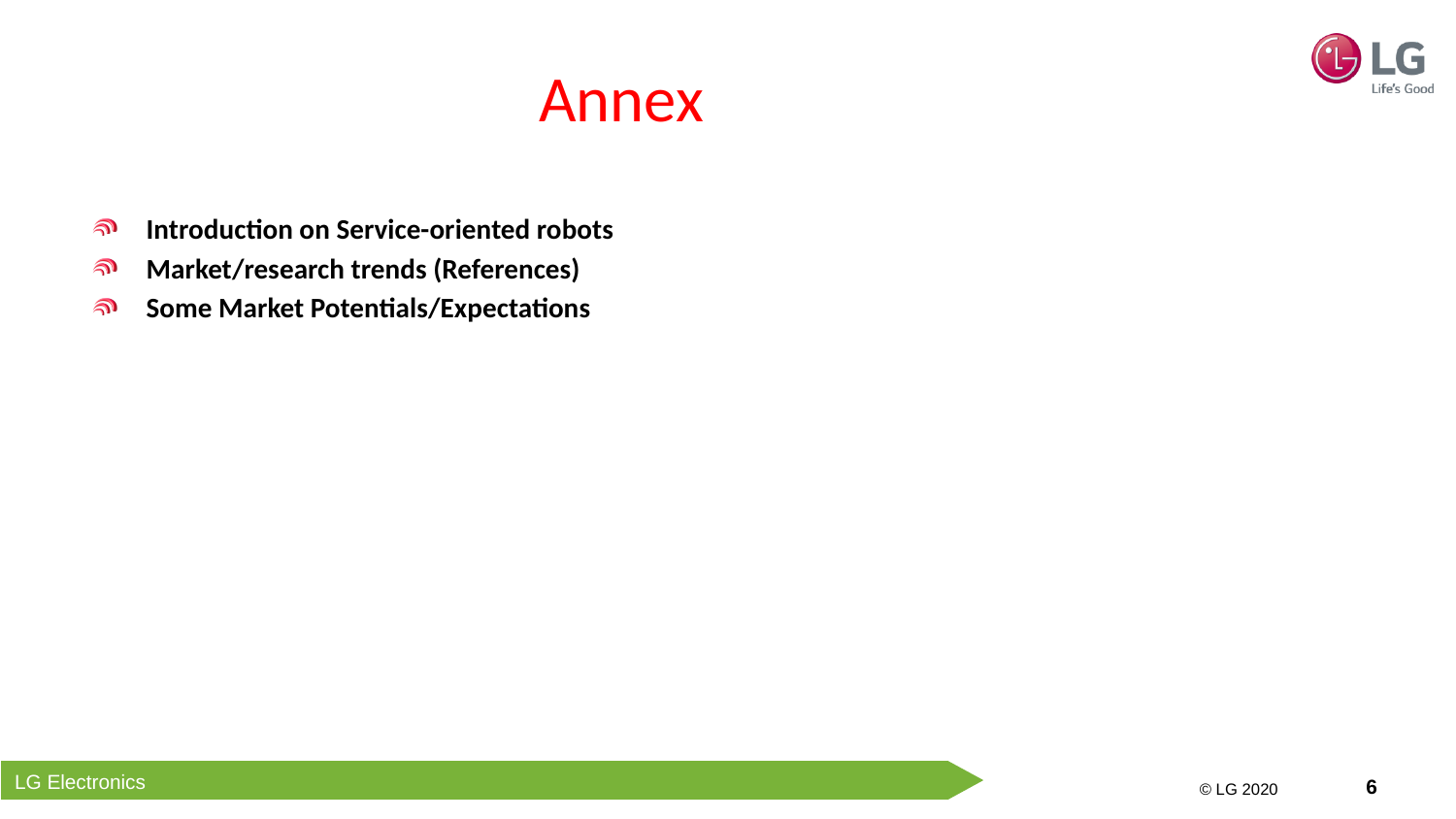

# Annex

Introduction on Service-oriented robots
Market/research trends (References)
Some Market Potentials/Expectations